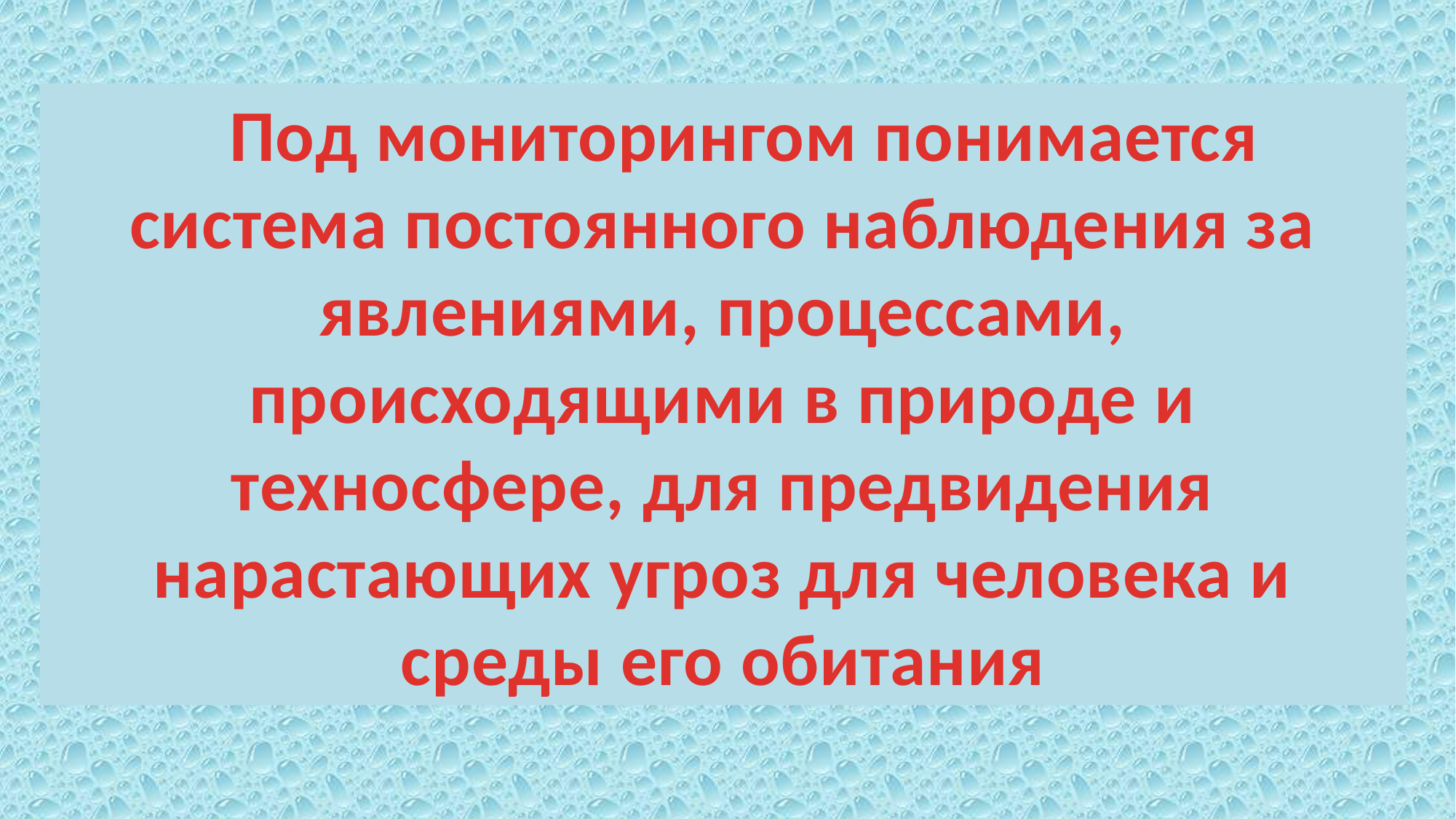

Под мониторингом понимается система постоянного наблюдения за явлениями, процессами, происходящими в природе и техносфере, для предвидения нарастающих угроз для человека и среды его обитания